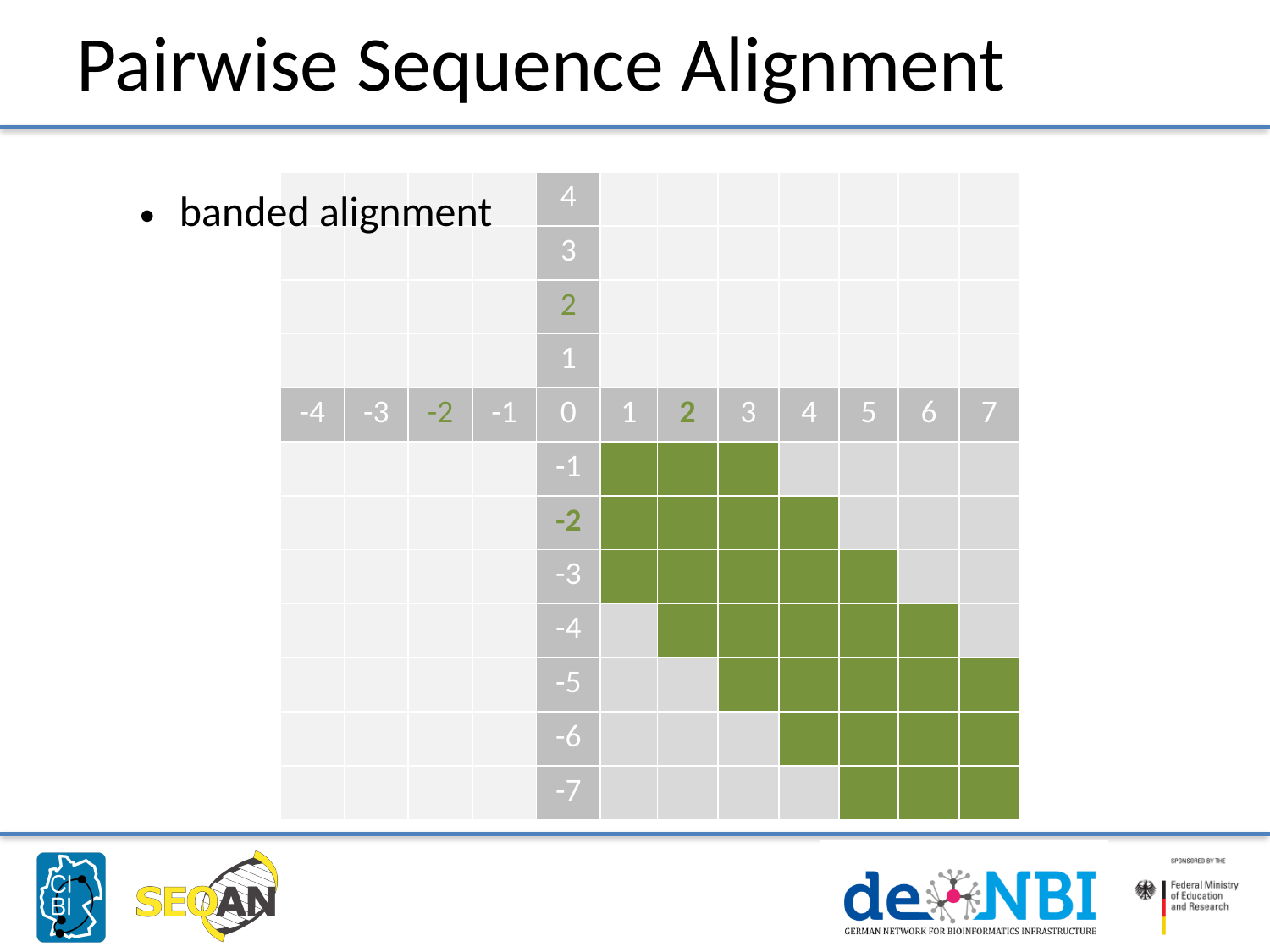

# Pairwise Sequence Alignment
|  |  |  |  | 4 |  |  |  |  |  |  |  |
| --- | --- | --- | --- | --- | --- | --- | --- | --- | --- | --- | --- |
|  |  |  |  | 3 |  |  |  |  |  |  |  |
|  |  |  |  | 2 |  |  |  |  |  |  |  |
|  |  |  |  | 1 |  |  |  |  |  |  |  |
| -4 | -3 | -2 | -1 | 0 | 1 | 2 | 3 | 4 | 5 | 6 | 7 |
|  |  |  |  | -1 |  |  |  |  |  |  |  |
|  |  |  |  | -2 |  |  |  |  |  |  |  |
|  |  |  |  | -3 |  |  |  |  |  |  |  |
|  |  |  |  | -4 |  |  |  |  |  |  |  |
|  |  |  |  | -5 |  |  |  |  |  |  |  |
|  |  |  |  | -6 |  |  |  |  |  |  |  |
|  |  |  |  | -7 |  |  |  |  |  |  |  |
banded alignment